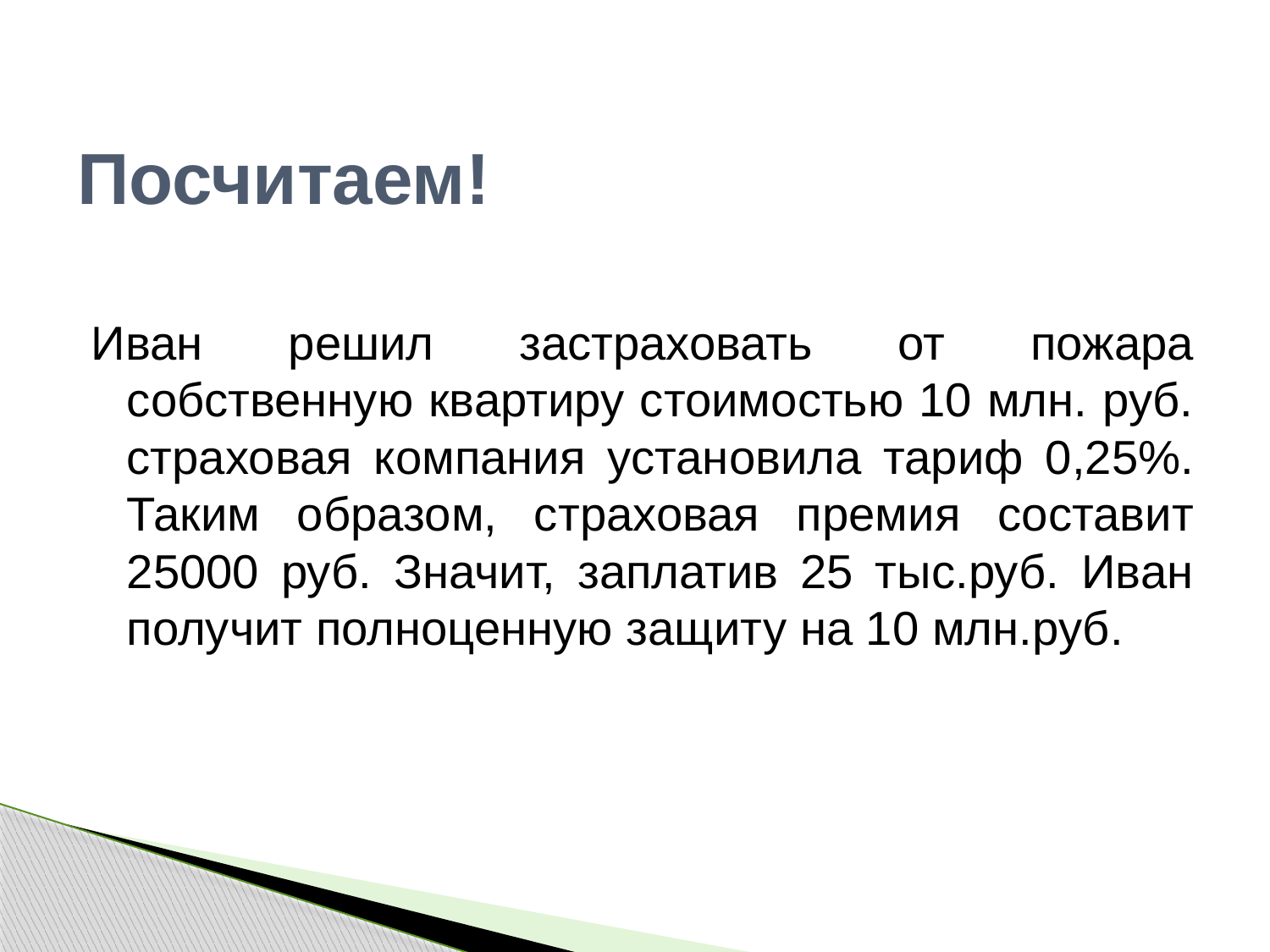

# Посчитаем!
Иван решил застраховать от пожара собственную квартиру стоимостью 10 млн. руб. страховая компания установила тариф 0,25%. Таким образом, страховая премия составит 25000 руб. Значит, заплатив 25 тыс.руб. Иван получит полноценную защиту на 10 млн.руб.